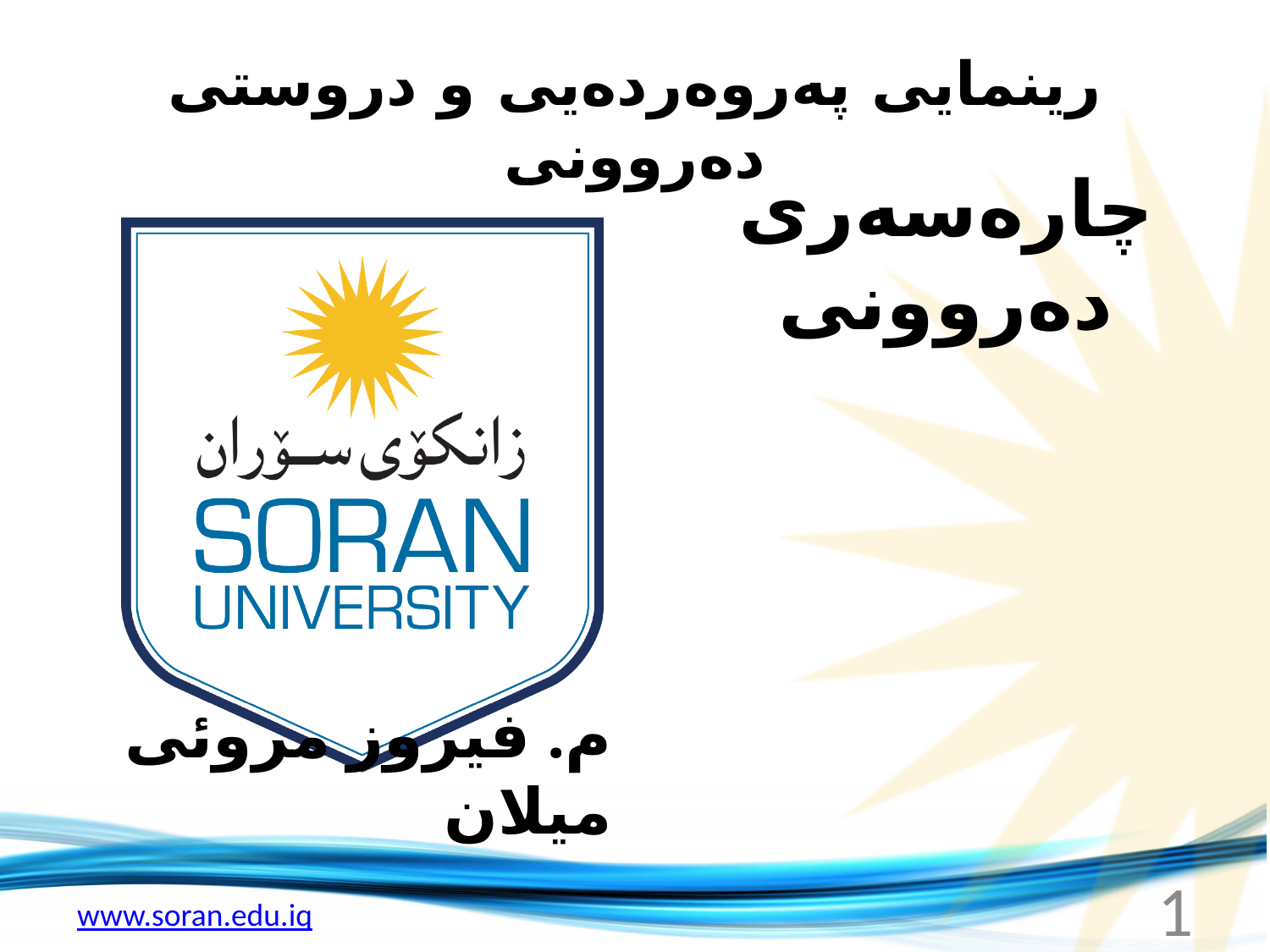

# رينمايى په‌روه‌رده‌يى و دروستى ده‌روونى
چاره‌سه‌رى ده‌روونى

م. فیروز مروئی میلان
1